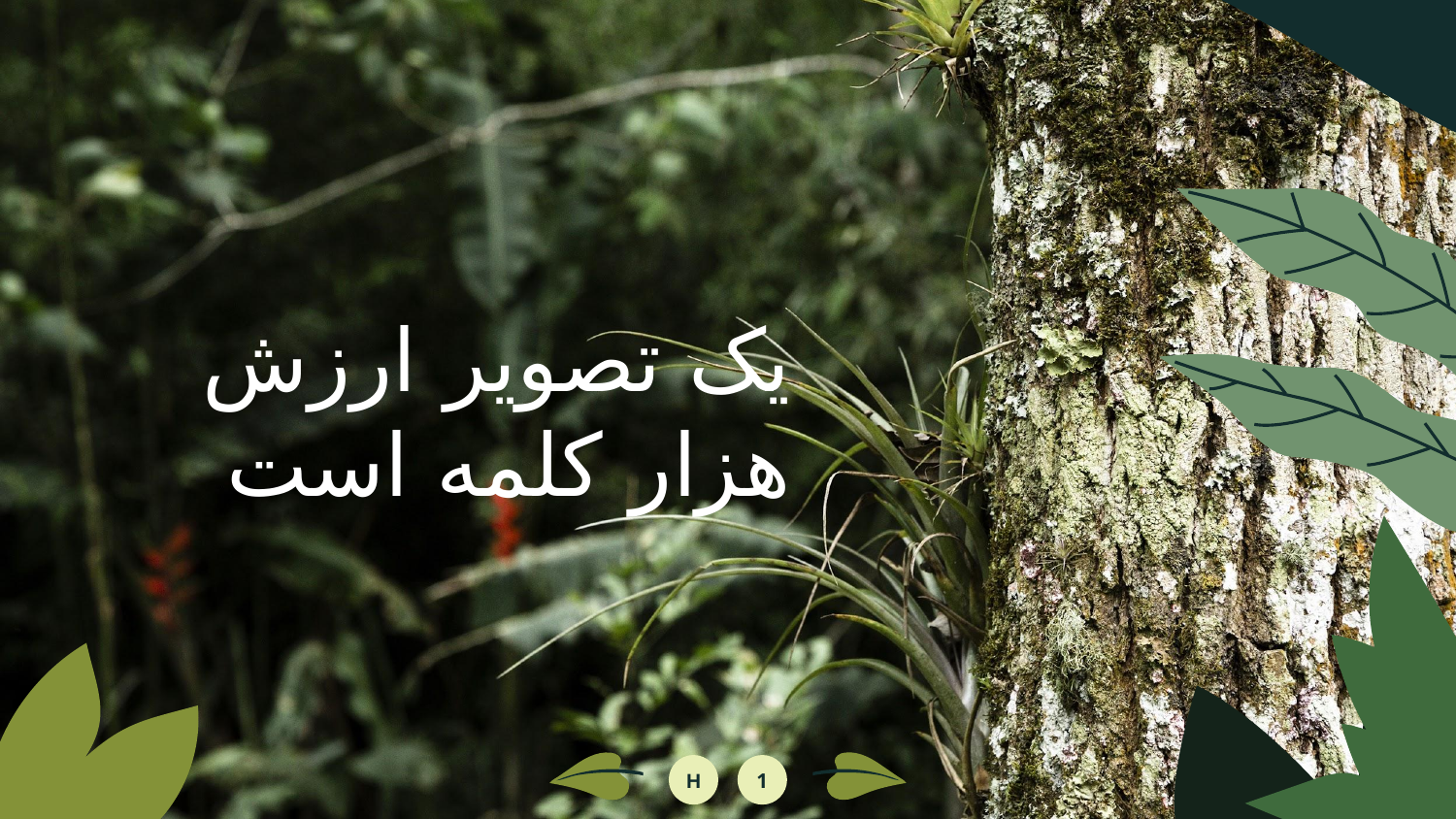

یک تصویر ارزش هزار کلمه است

H
1